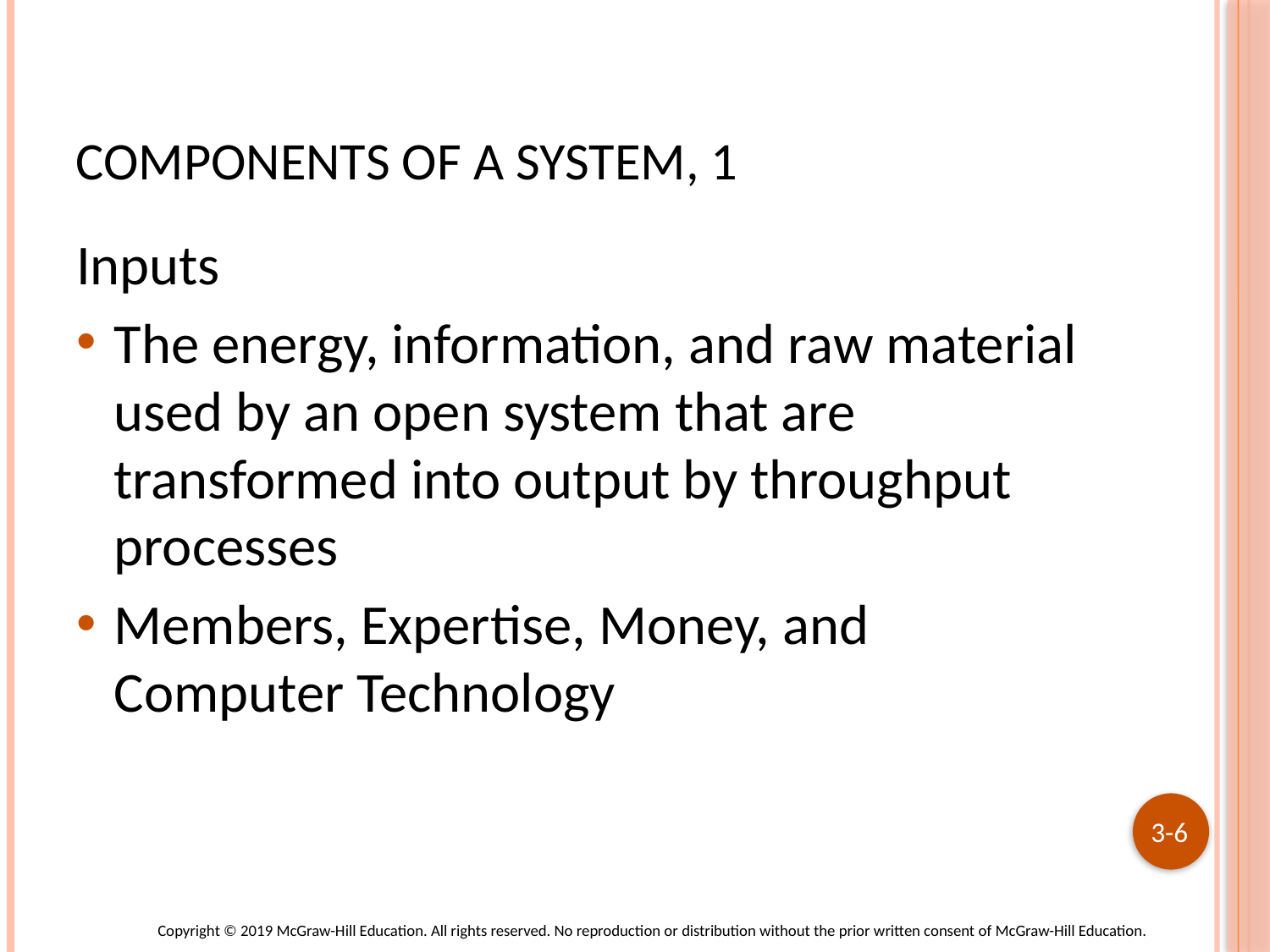

# Components of a System, 1
Inputs
The energy, information, and raw material used by an open system that are transformed into output by throughput processes
Members, Expertise, Money, and Computer Technology